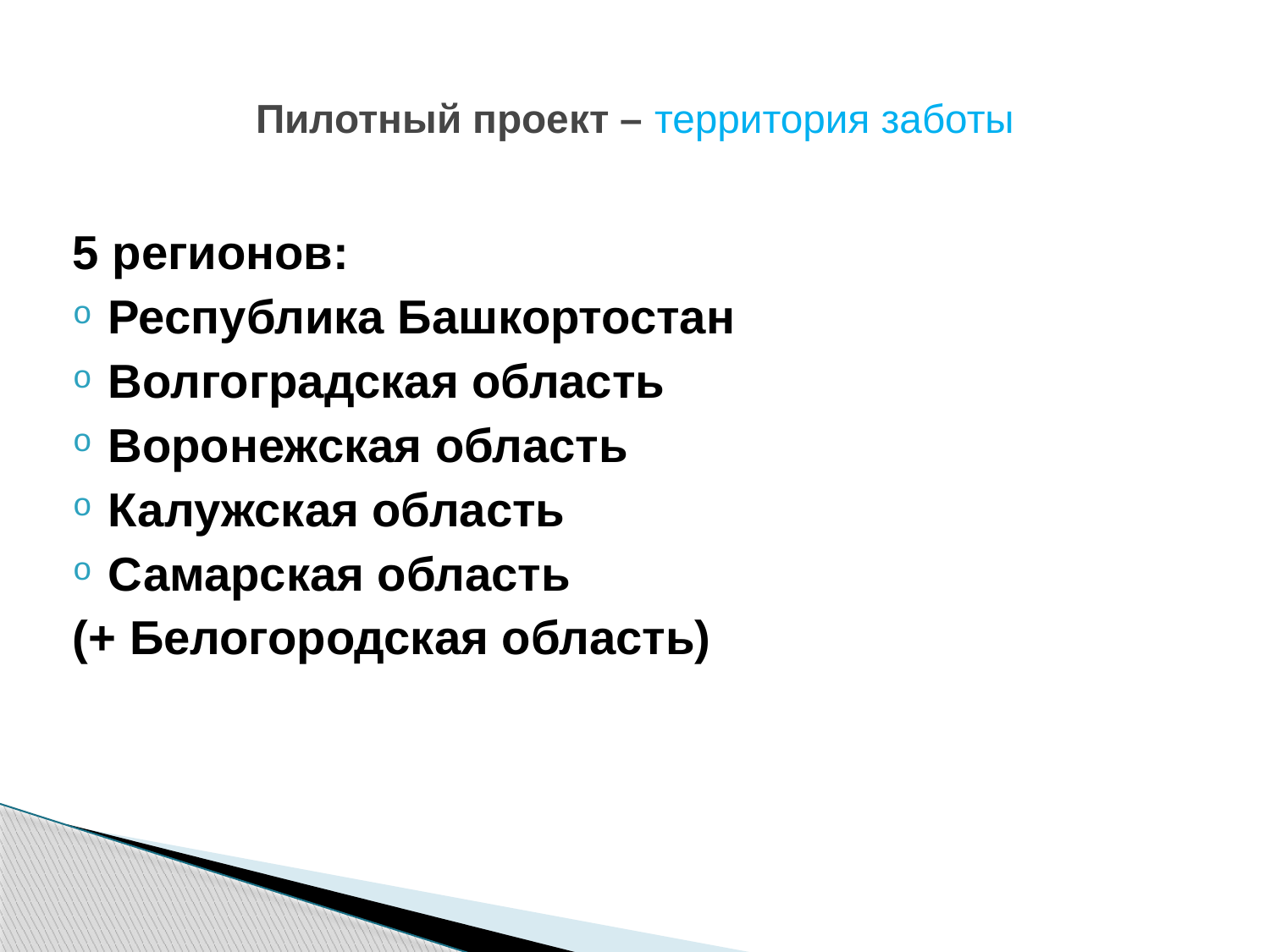

# Пилотный проект – территория заботы
5 регионов:
Республика Башкортостан
Волгоградская область
Воронежская область
Калужская область
Самарская область
(+ Белогородская область)